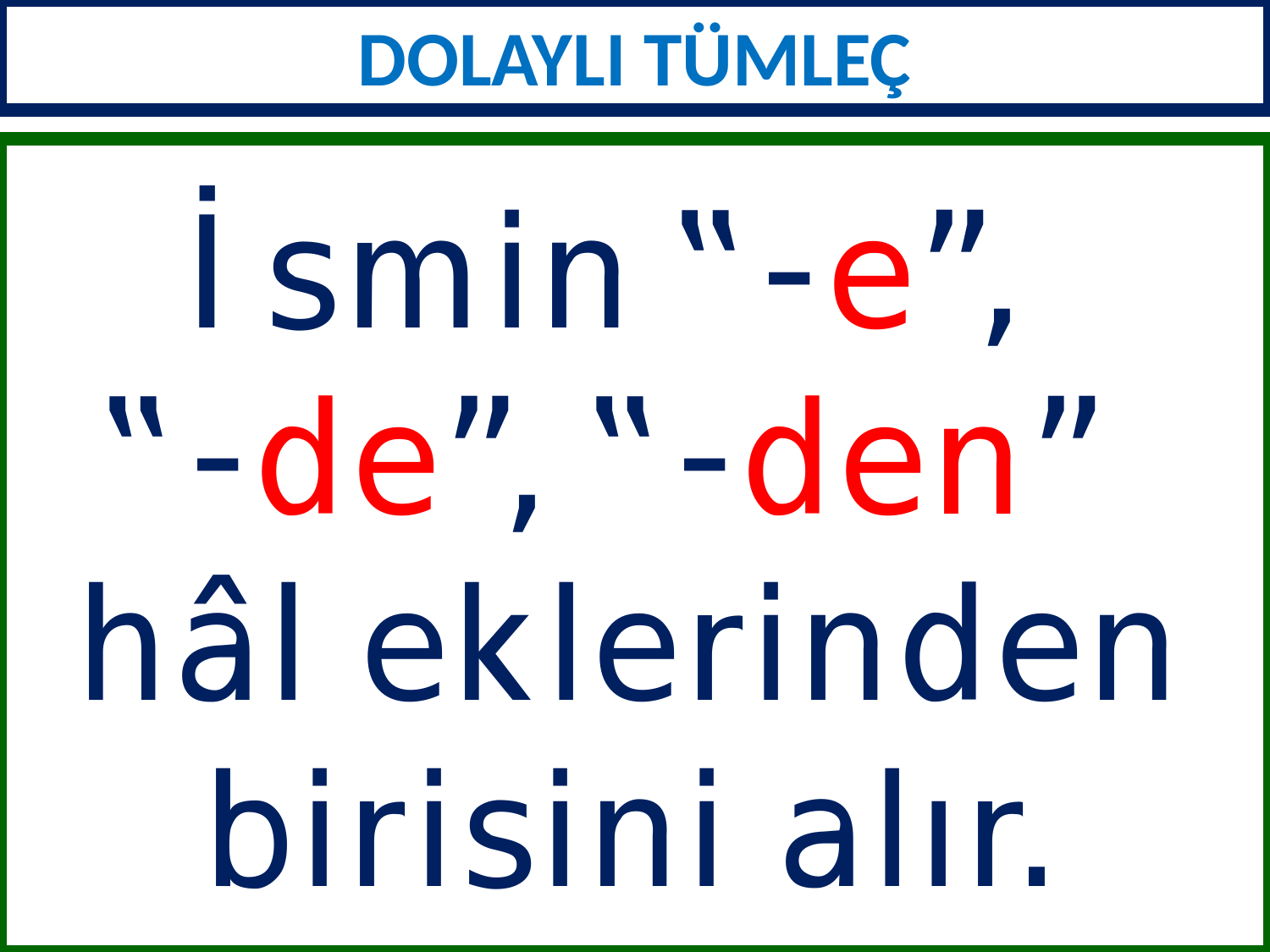

DOLAYLI TÜMLEÇ
İsmin “-e”,
“-de”, “-den”  hâl eklerinden birisini alır.